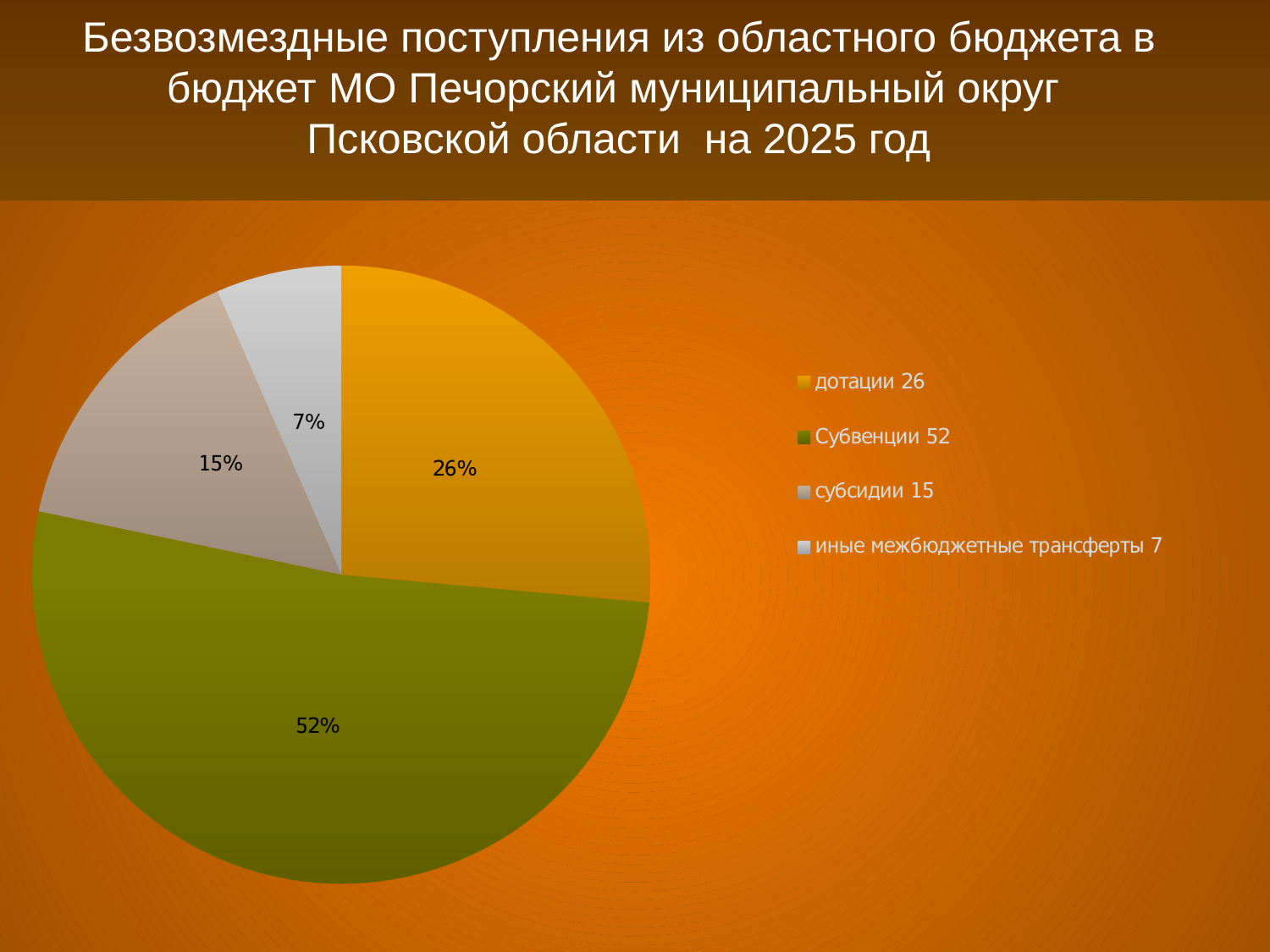

# Безвозмездные поступления из областного бюджета в бюджет МО Печорский муниципальный округ Псковской области  на 2025 год

### Chart

| Category |  |
|---|---|
| дотации 26 | 100771.0 |
| Субвенции 52 | 197652.0 |
| субсидии 15 | 57754.0 |
| иные межбюджетные трансферты 7 | 25010.0 |

[unsupported chart]

[unsupported chart]